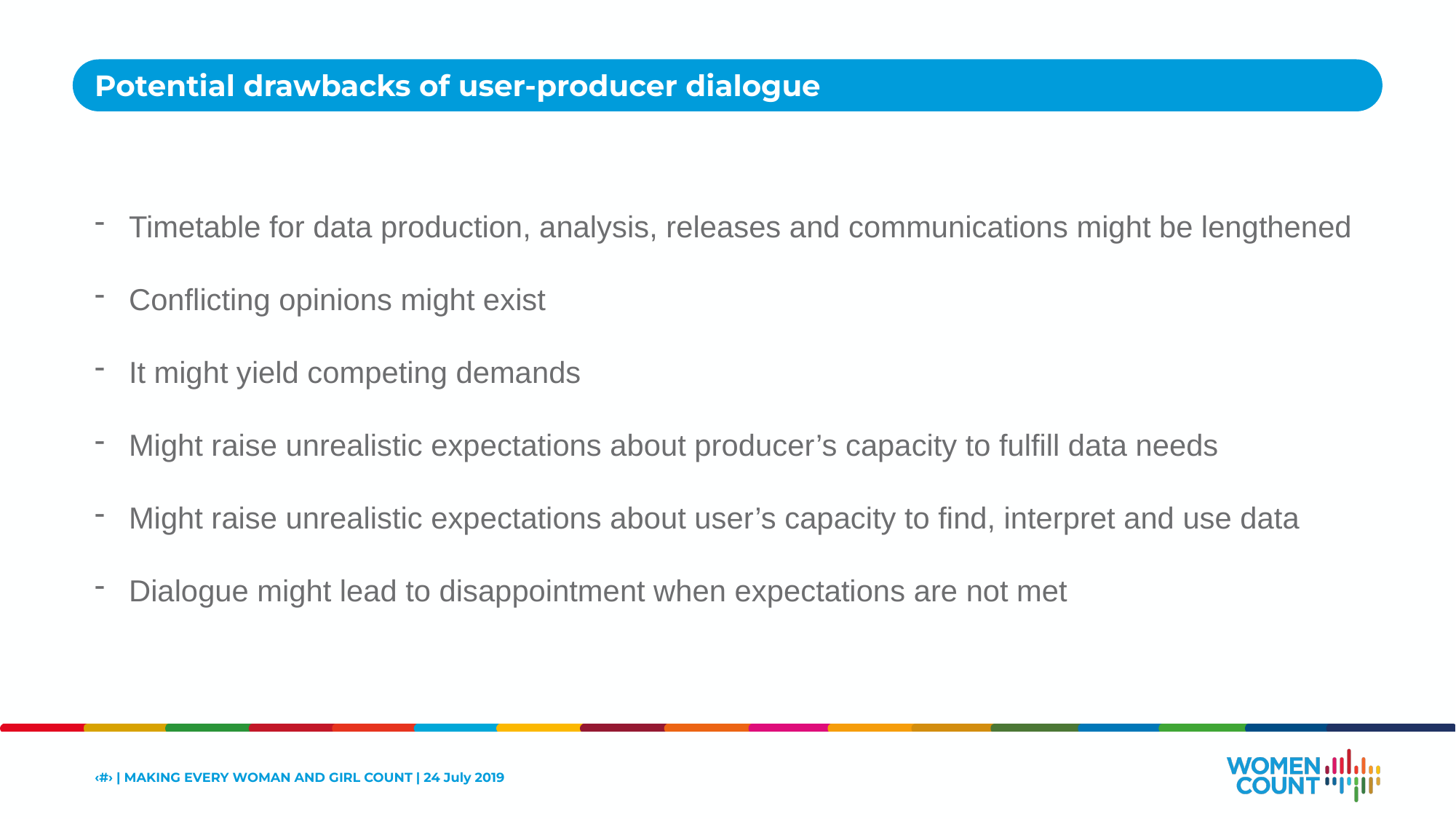

Potential drawbacks of user-producer dialogue
Timetable for data production, analysis, releases and communications might be lengthened

Conflicting opinions might exist

It might yield competing demands

Might raise unrealistic expectations about producer’s capacity to fulfill data needs

Might raise unrealistic expectations about user’s capacity to find, interpret and use data

Dialogue might lead to disappointment when expectations are not met
‹#› | MAKING EVERY WOMAN AND GIRL COUNT | 24 July 2019